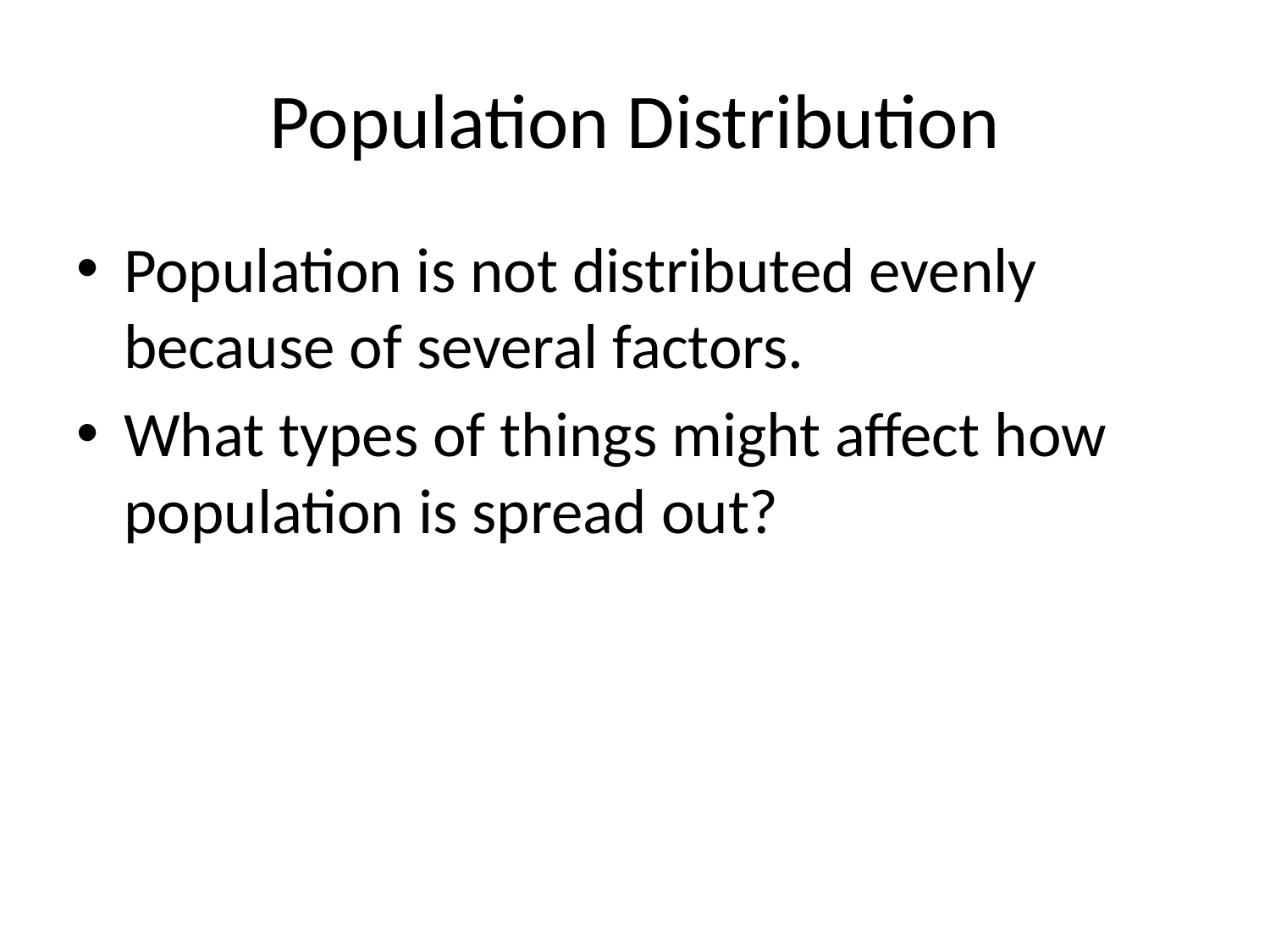

# Population Distribution
Population is not distributed evenly because of several factors.
What types of things might affect how population is spread out?